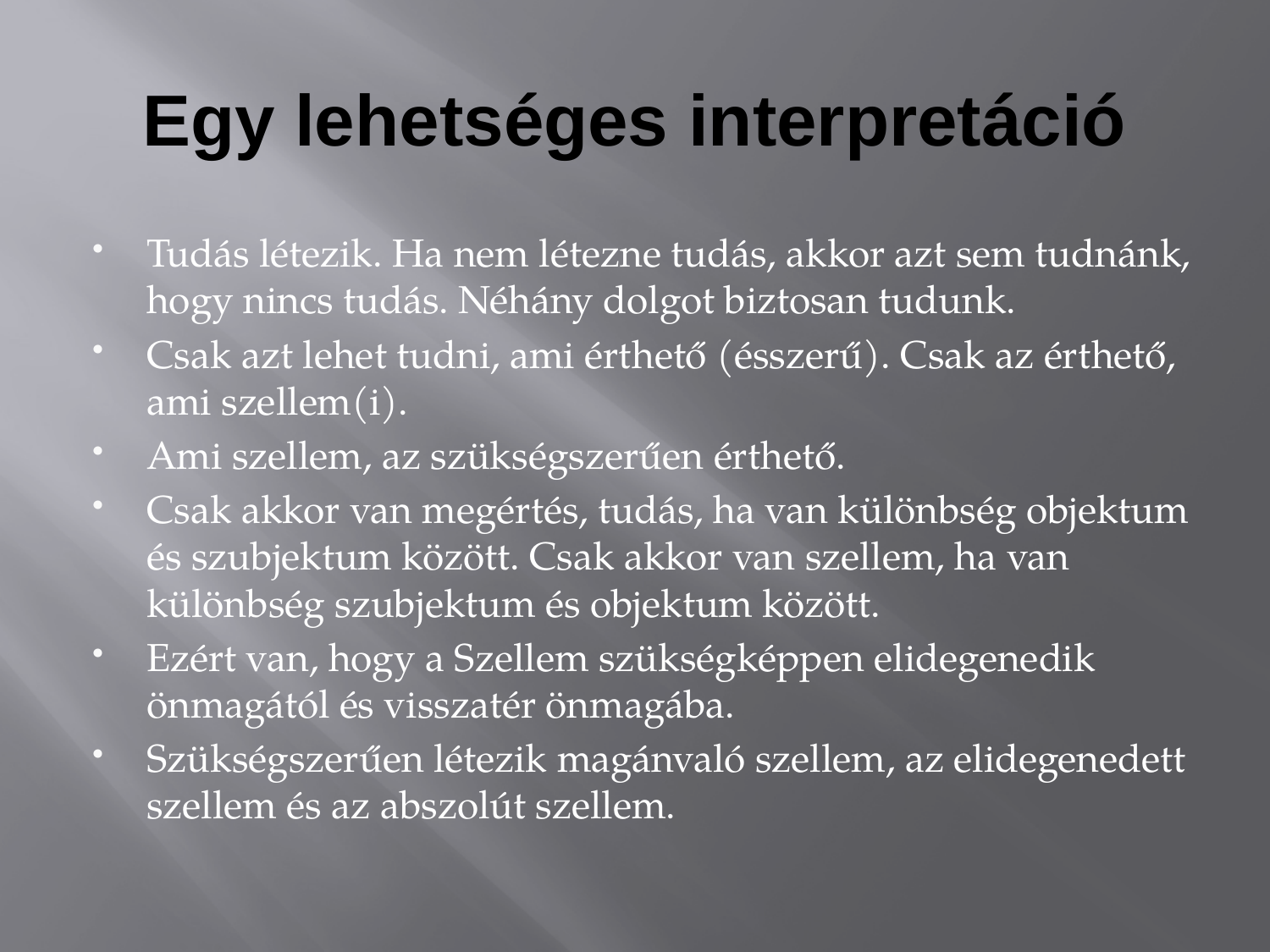

# Egy lehetséges interpretáció
Tudás létezik. Ha nem létezne tudás, akkor azt sem tudnánk, hogy nincs tudás. Néhány dolgot biztosan tudunk.
Csak azt lehet tudni, ami érthető (ésszerű). Csak az érthető, ami szellem(i).
Ami szellem, az szükségszerűen érthető.
Csak akkor van megértés, tudás, ha van különbség objektum és szubjektum között. Csak akkor van szellem, ha van különbség szubjektum és objektum között.
Ezért van, hogy a Szellem szükségképpen elidegenedik önmagától és visszatér önmagába.
Szükségszerűen létezik magánvaló szellem, az elidegenedett szellem és az abszolút szellem.